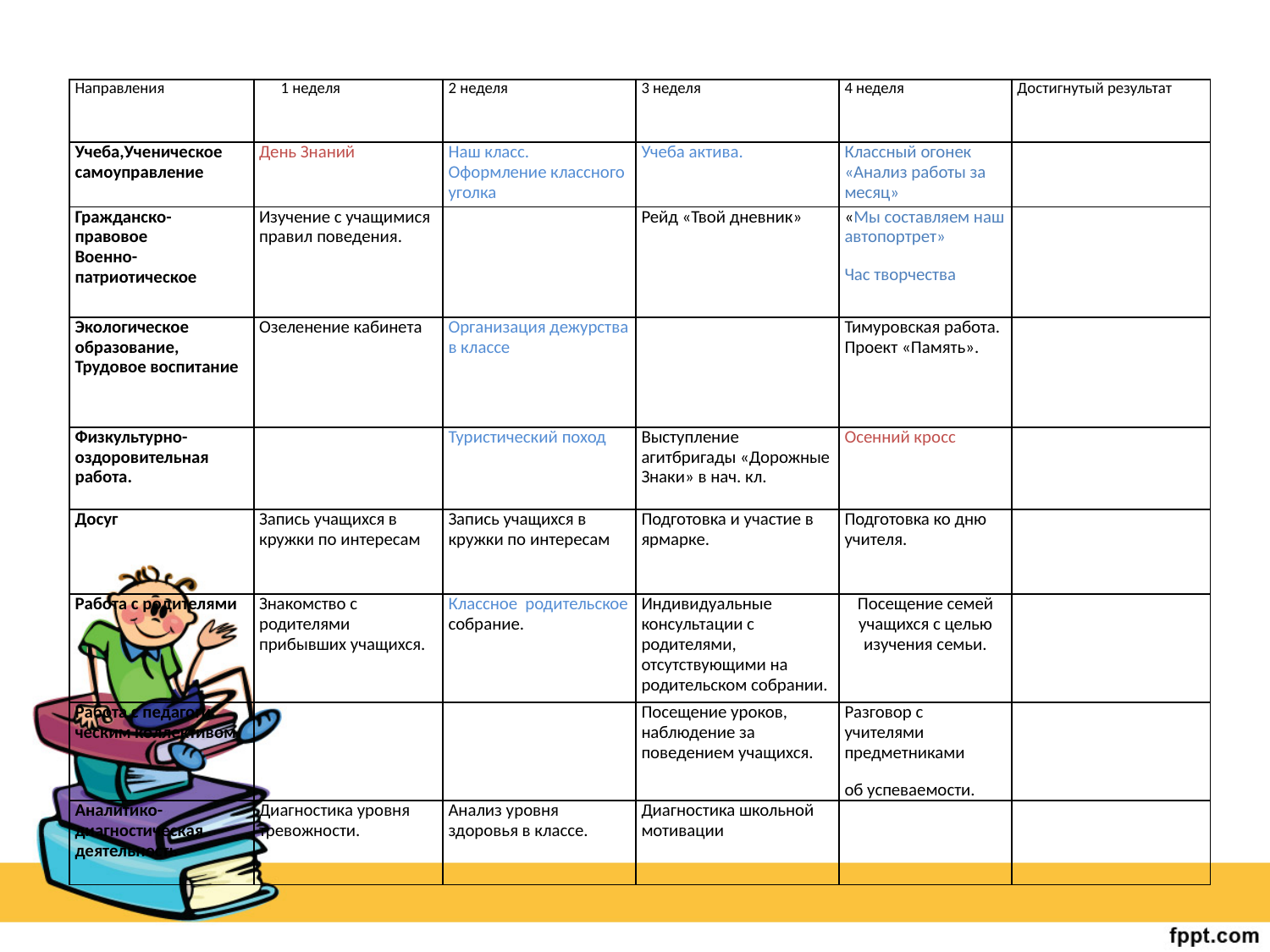

Месяц:       Сентябрь     2011- 2012 уч.г.

| Направления | 1 неделя | 2 неделя | 3 неделя | 4 неделя | Достигнутый результат |
| --- | --- | --- | --- | --- | --- |
| Учеба,Ученическое самоуправление | День Знаний | Наш класс. Оформление классного уголка | Учеба актива. | Классный огонек «Анализ работы за месяц» |  |
| Гражданско- правовое Военно- патриотическое | Изучение с учащимися правил поведения. |  | Рейд «Твой дневник» | «Мы составляем наш автопортрет» Час творчества |  |
| Экологическое образование, Трудовое воспитание | Озеленение кабинета | Организация дежурства в классе |  | Тимуровская работа. Проект «Память». |  |
| Физкультурно- оздоровительная работа. |  | Туристический поход | Выступление агитбригады «Дорожные Знаки» в нач. кл. | Осенний кросс |  |
| Досуг | Запись учащихся в кружки по интересам | Запись учащихся в кружки по интересам | Подготовка и участие в ярмарке. | Подготовка ко дню учителя. |  |
| Работа с родителями | Знакомство с родителями прибывших учащихся. | Классное родительское собрание. | Индивидуальные консультации с родителями, отсутствующими на родительском собрании. | Посещение семей учащихся с целью изучения семьи. |  |
| Работа с педагоги ческим коллективом |  |  | Посещение уроков, наблюдение за поведением учащихся. | Разговор с учителями предметниками об успеваемости. |  |
| Аналитико-диагностическая деятельность | Диагностика уровня тревожности. | Анализ уровня здоровья в классе. | Диагностика школьной мотивации |  |  |